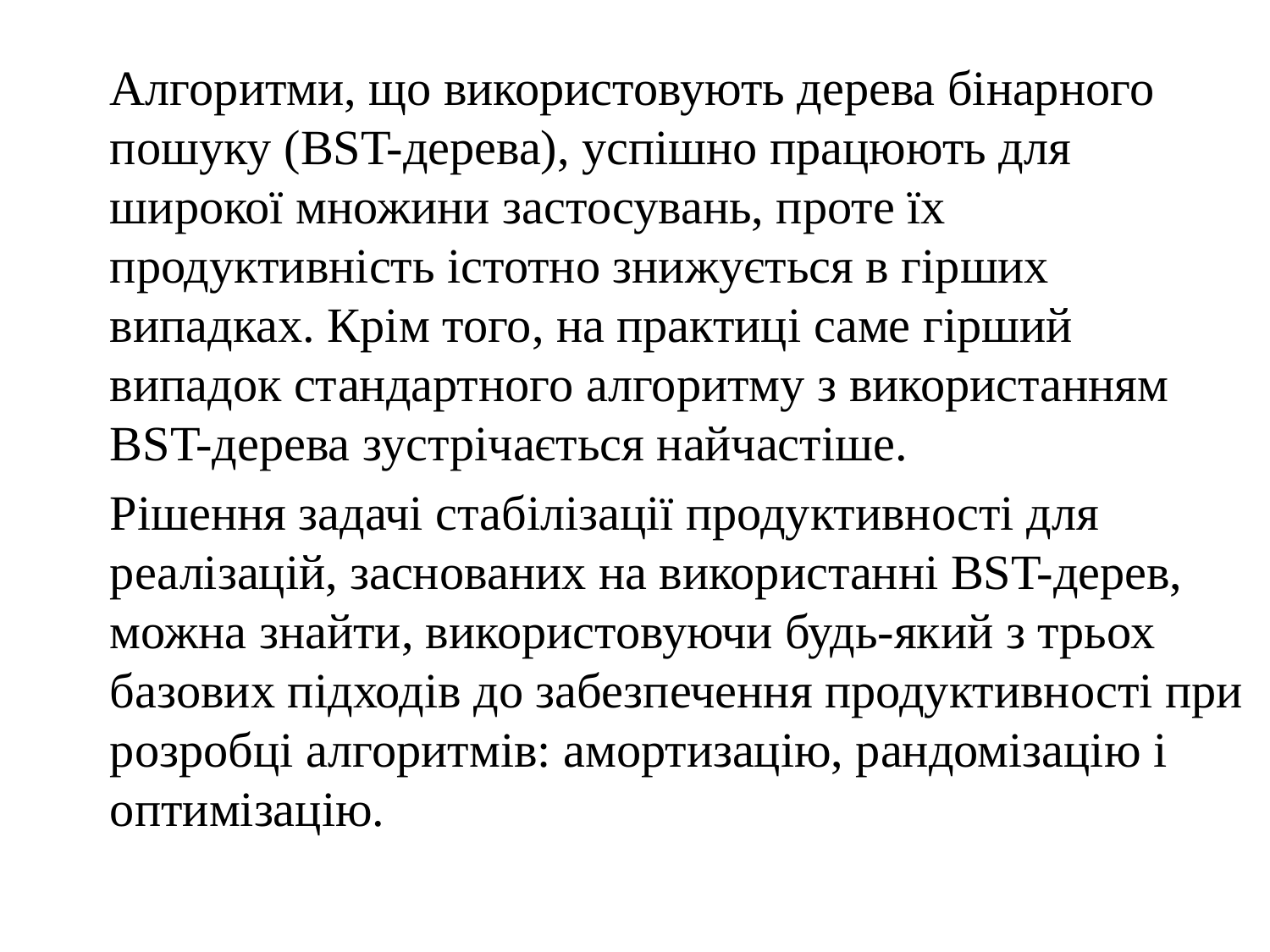

Алгоритми, що використовують дерева бінарного пошуку (BST-дерева), успішно працюють для широкої множини застосувань, проте їх продуктивність істотно знижується в гірших випадках. Крім того, на практиці саме гірший випадок стандартного алгоритму з використанням BST-дерева зустрічається найчастіше.
	Рішення задачі стабілізації продуктивності для реалізацій, заснованих на використанні BST-дерев, можна знайти, використовуючи будь-який з трьох базових підходів до забезпечення продуктивності при розробці алгоритмів: амортизацію, рандомізацію і оптимізацію.